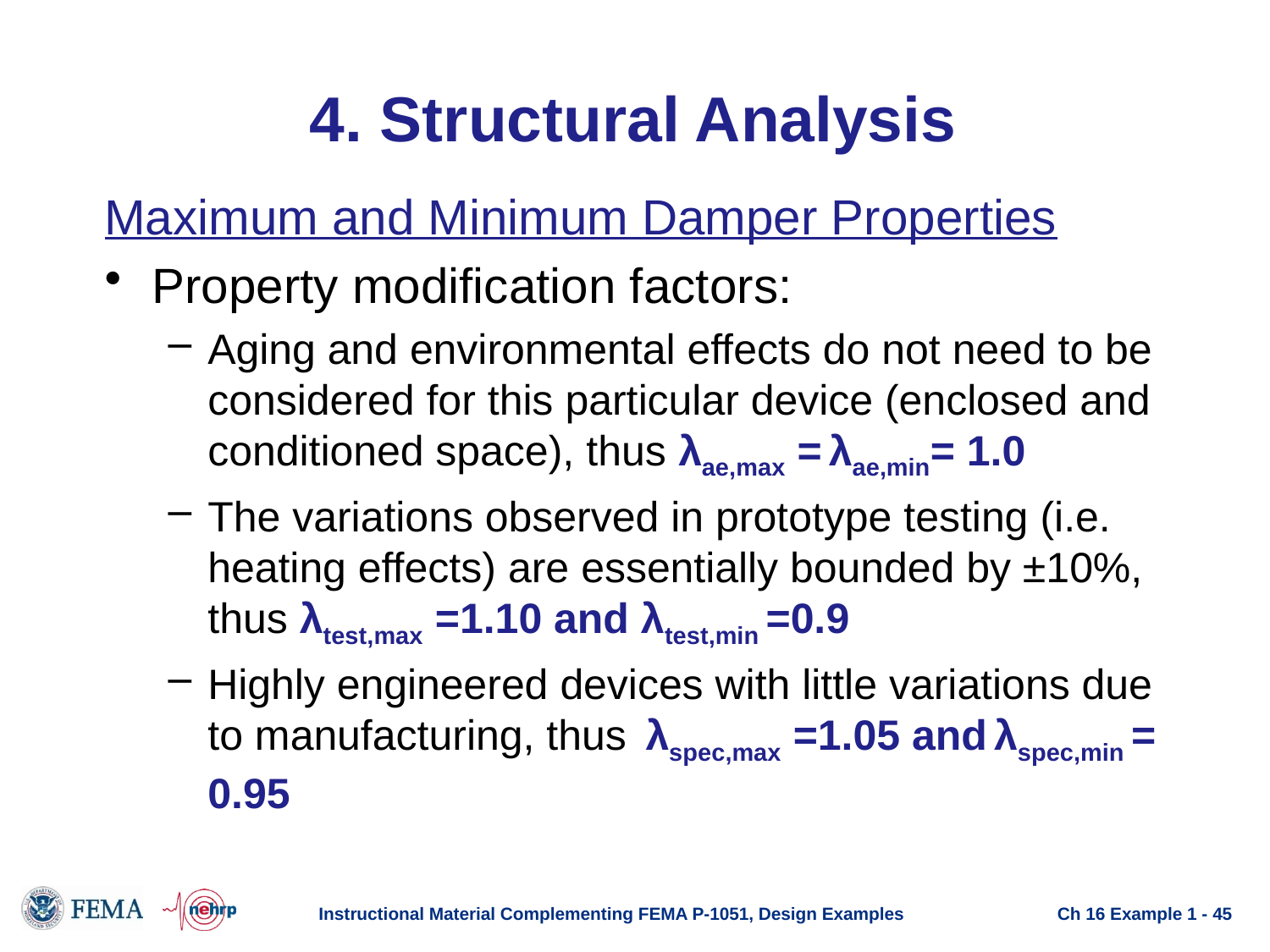

# 4. Structural Analysis
Maximum and Minimum Damper Properties
Property modification factors:
Aging and environmental effects do not need to be considered for this particular device (enclosed and conditioned space), thus λae,max = λae,min= 1.0
The variations observed in prototype testing (i.e. heating effects) are essentially bounded by ±10%, thus λtest,max =1.10 and λtest,min =0.9
Highly engineered devices with little variations due to manufacturing, thus  λspec,max =1.05 and λspec,min = 0.95

Instructional Material Complementing FEMA P-1051, Design Examples
Ch 16 Example 1 - 45